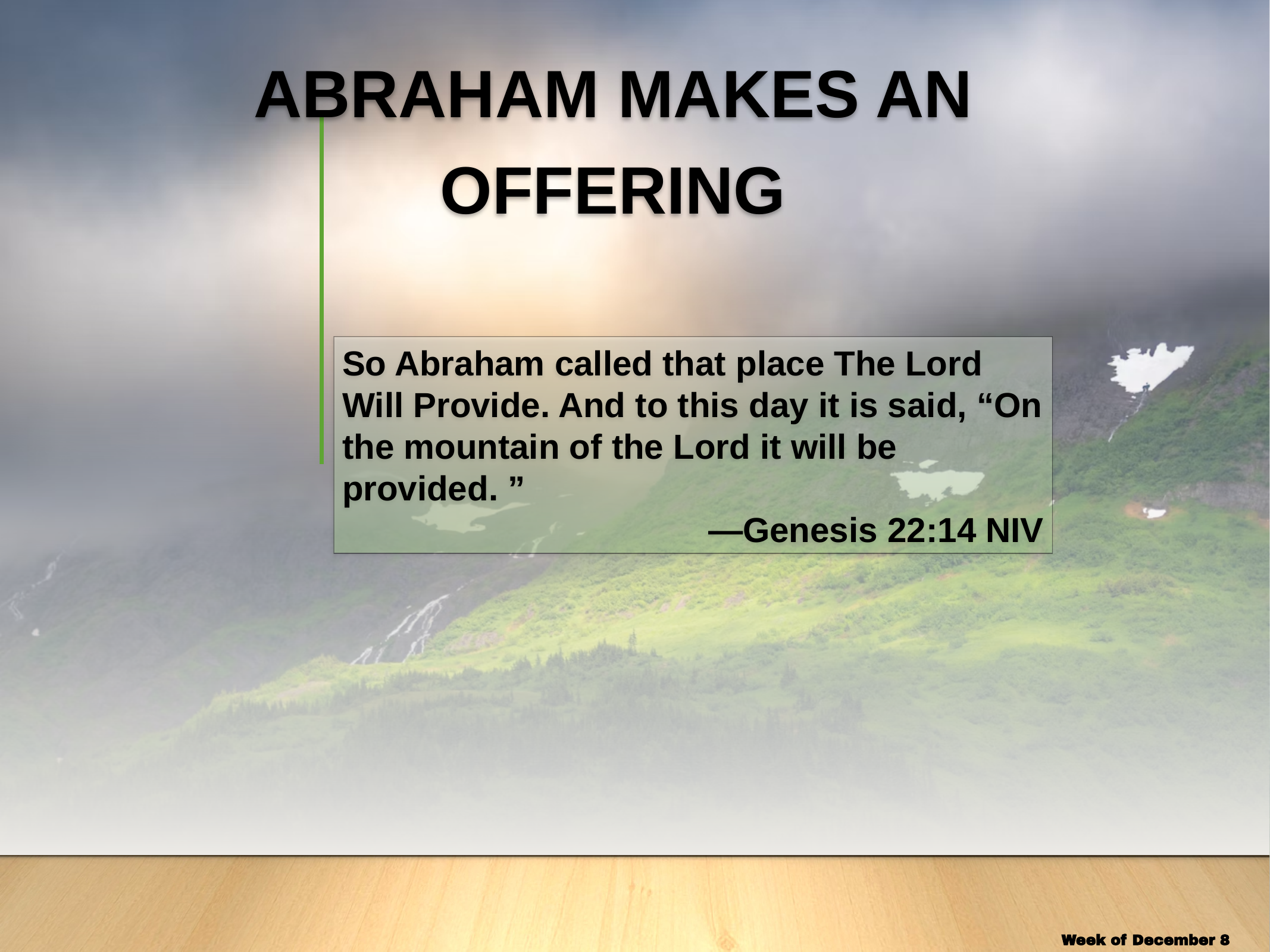

Abraham Makes an Offering
So Abraham called that place The Lord Will Provide. And to this day it is said, “On the mountain of the Lord it will be provided. ”
—Genesis 22:14 NIV
Week of December 8